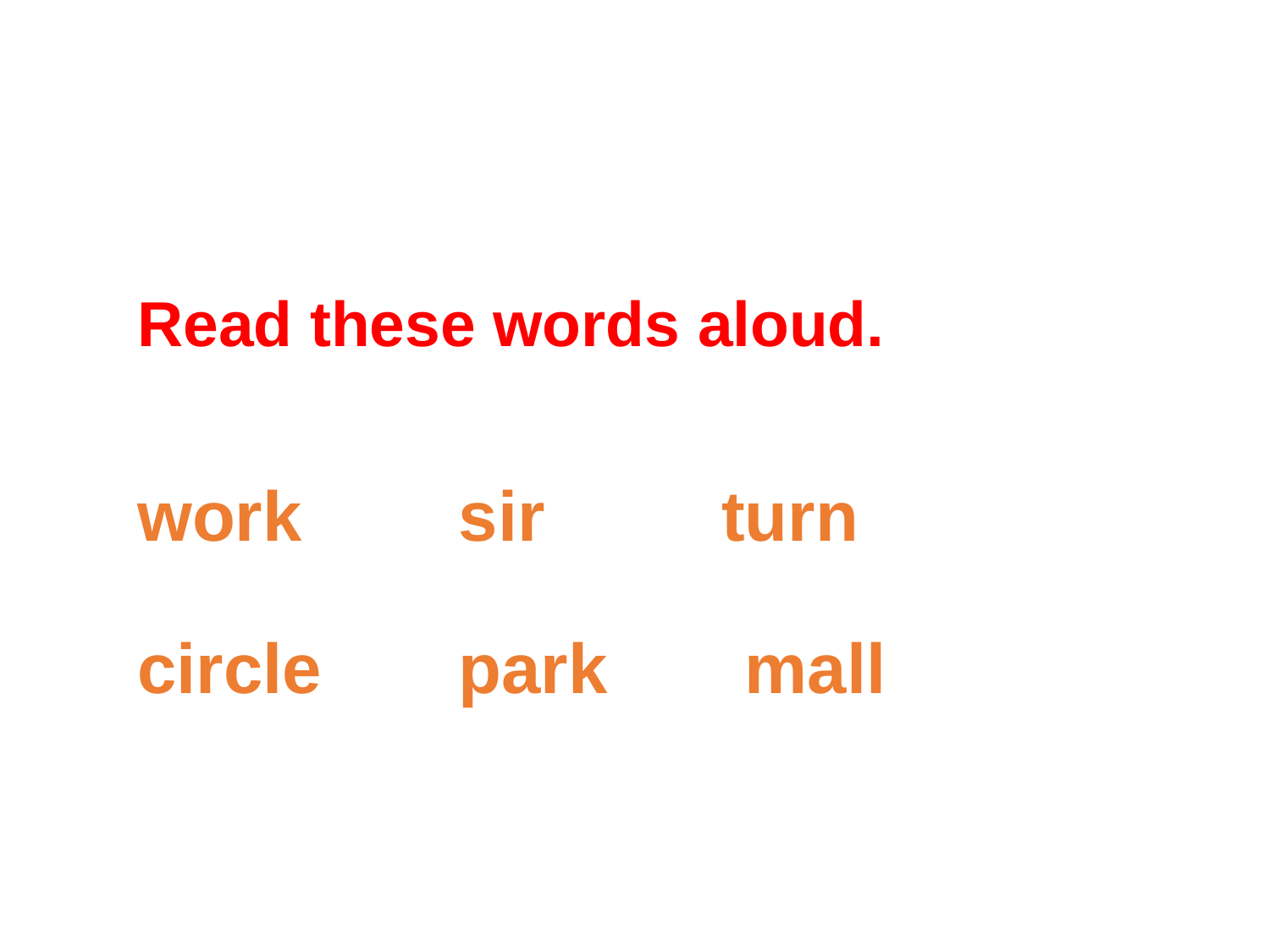

Read these words aloud.
work        sir         turn
circle       park       mall